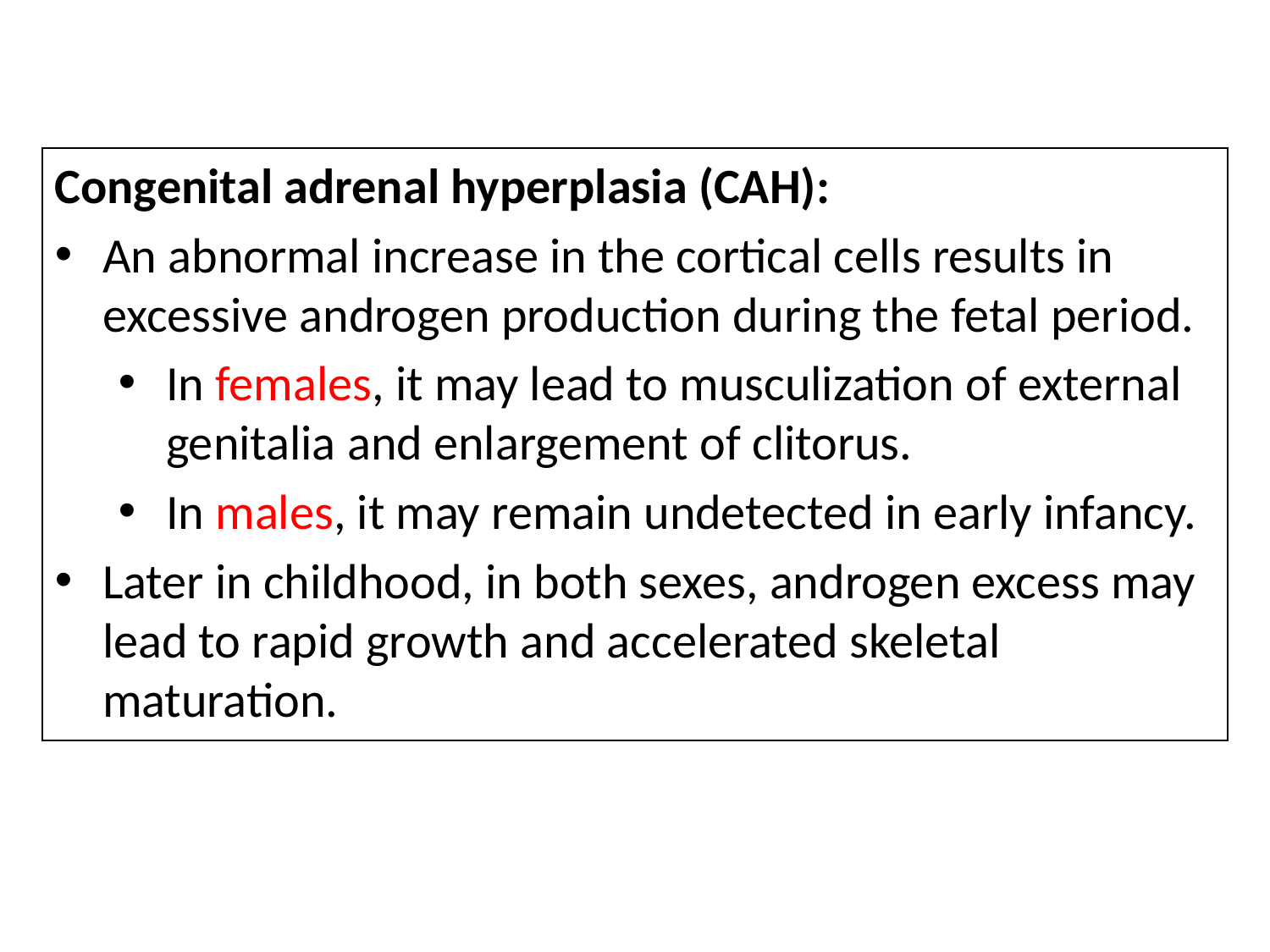

Congenital adrenal hyperplasia (CAH):
An abnormal increase in the cortical cells results in excessive androgen production during the fetal period.
In females, it may lead to musculization of external genitalia and enlargement of clitorus.
In males, it may remain undetected in early infancy.
Later in childhood, in both sexes, androgen excess may lead to rapid growth and accelerated skeletal maturation.